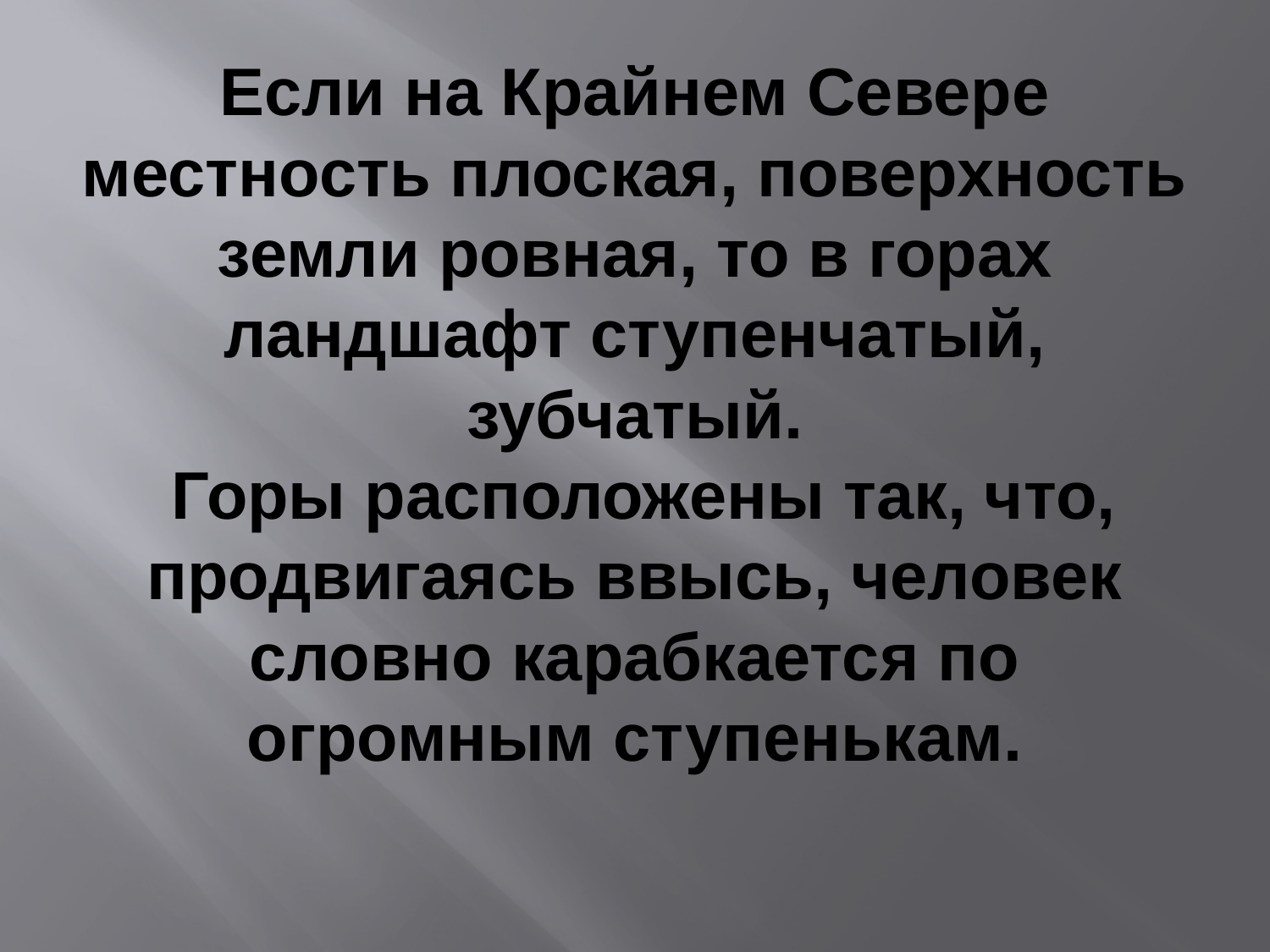

# Если на Крайнем Севере местность плоская, поверхность земли ровная, то в горах ландшафт ступенчатый, зубчатый. Горы расположены так, что, продвигаясь ввысь, человек словно карабкается по огромным ступенькам.